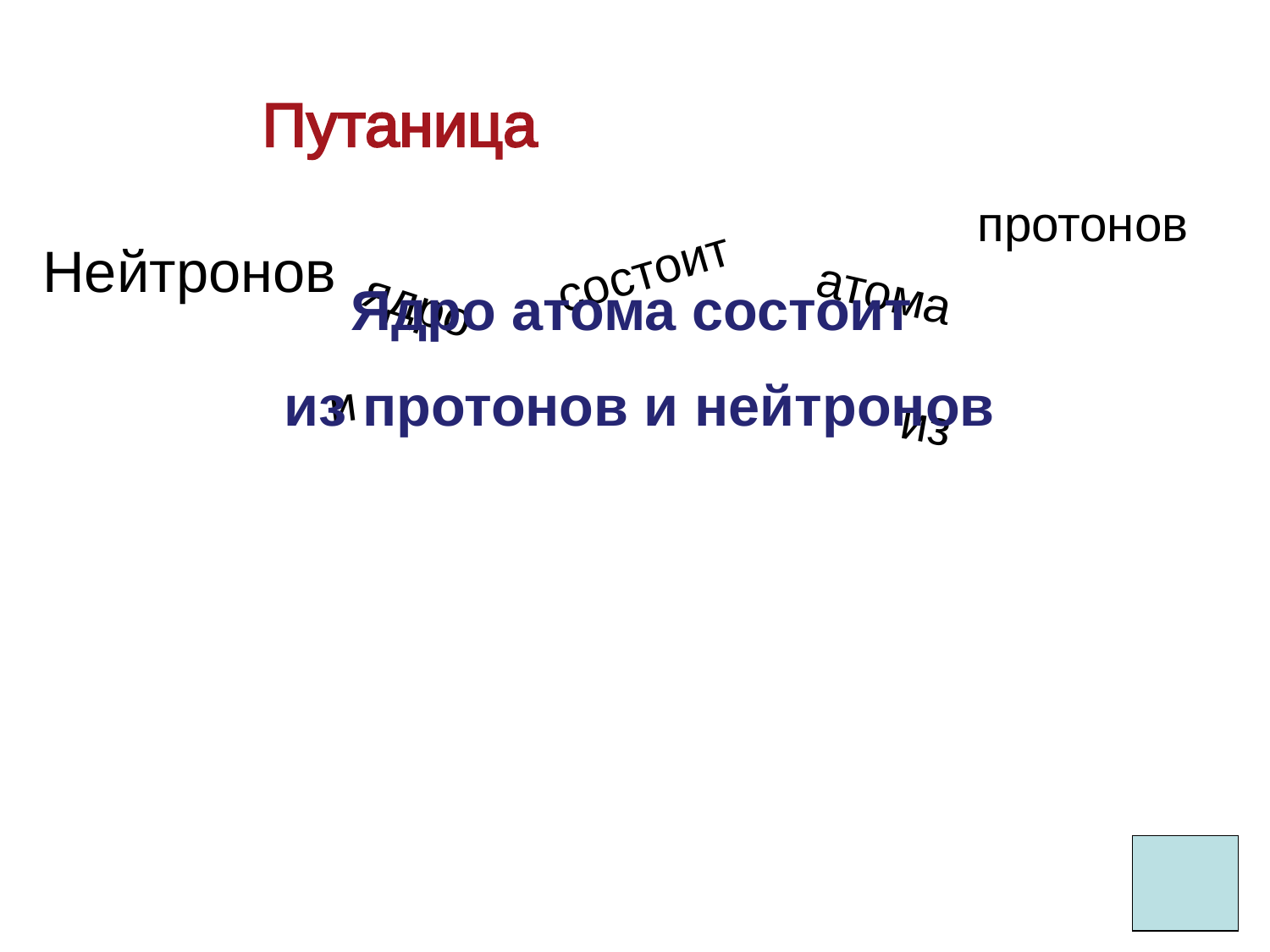

Путаница
протонов

состоит
Нейтронов
Ядро атома состоит
из протонов и нейтронов
атома
ядро
и
из